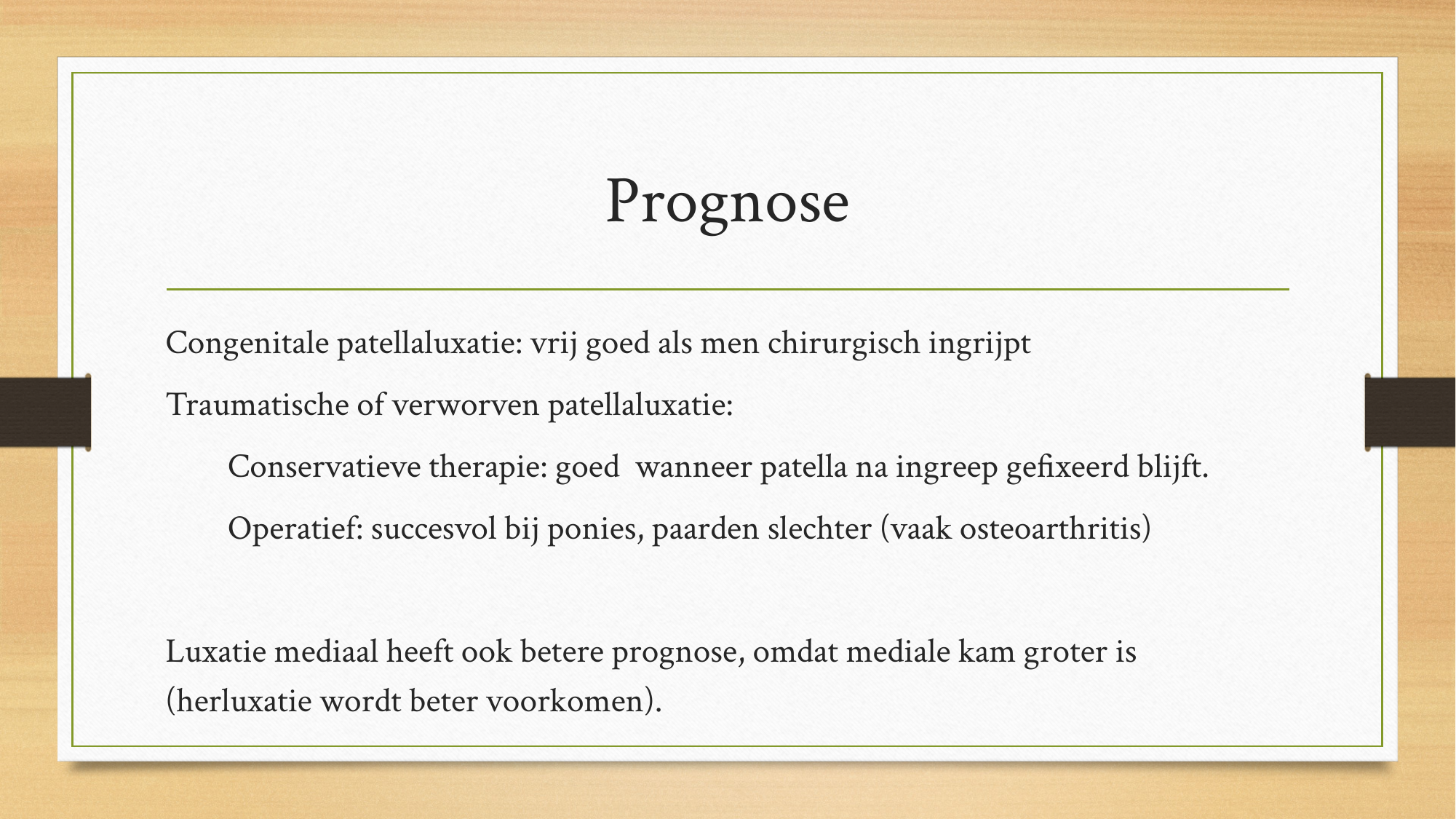

# Prognose
Congenitale patellaluxatie: vrij goed als men chirurgisch ingrijpt
Traumatische of verworven patellaluxatie:
			Conservatieve therapie: goed  wanneer patella na ingreep gefixeerd blijft.
			Operatief: succesvol bij ponies, paarden slechter (vaak osteoarthritis)

Luxatie mediaal heeft ook betere prognose, omdat mediale kam groter is (herluxatie wordt beter voorkomen).